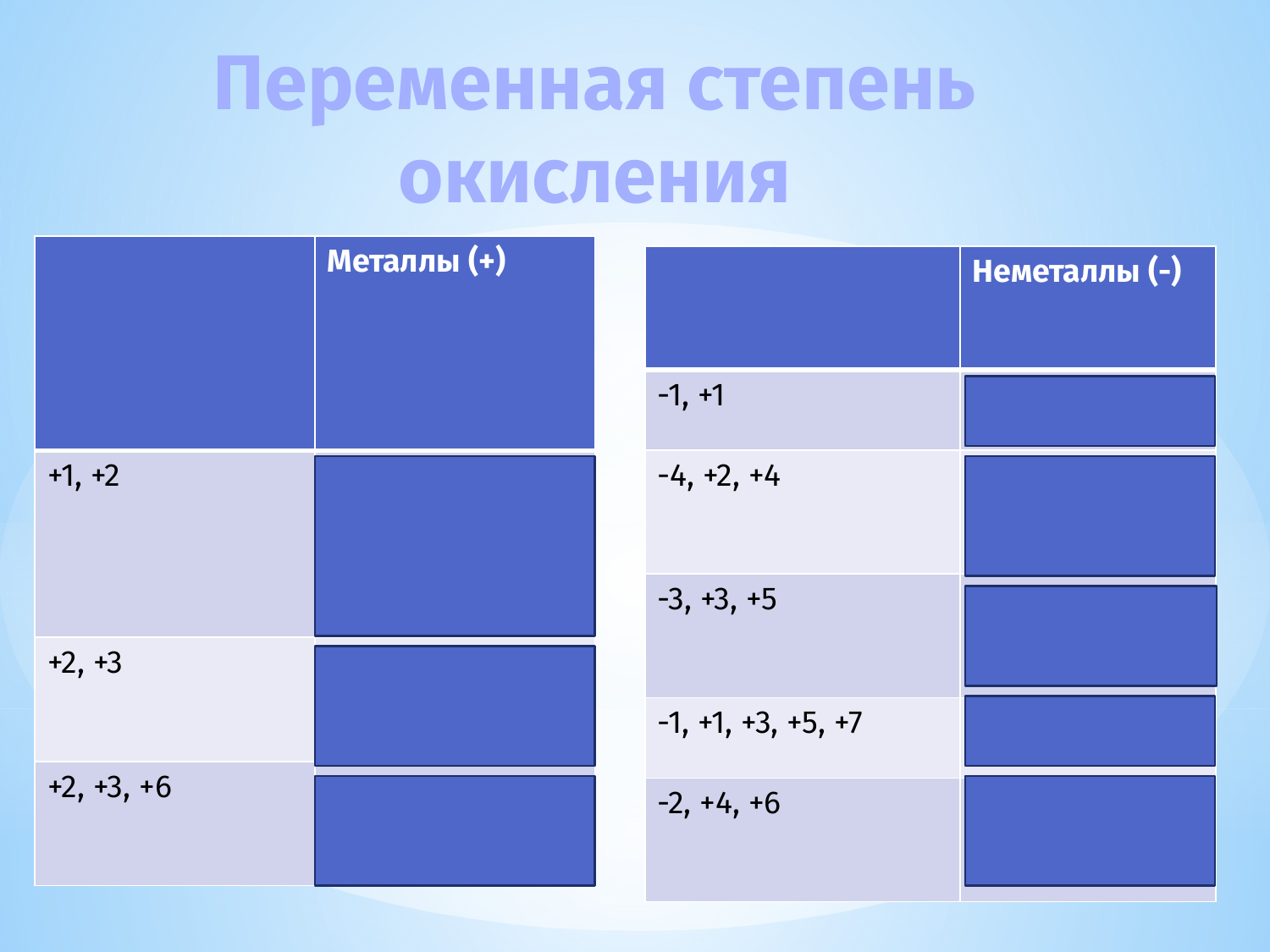

Переменная степень окисления
|  | Металлы (+) |
| --- | --- |
| +1, +2 | Cu, Hg |
| +2, +3 | Fe, Co, Ni |
| +2, +3, +6 | Cr, Mo |
|  | Неметаллы (-) |
| --- | --- |
| -1, +1 | H |
| -4, +2, +4 | C, Si |
| -3, +3, +5 | N, P, As |
| -1, +1, +3, +5, +7 | Cl, Br, I |
| -2, +4, +6 | S, Se, Te |